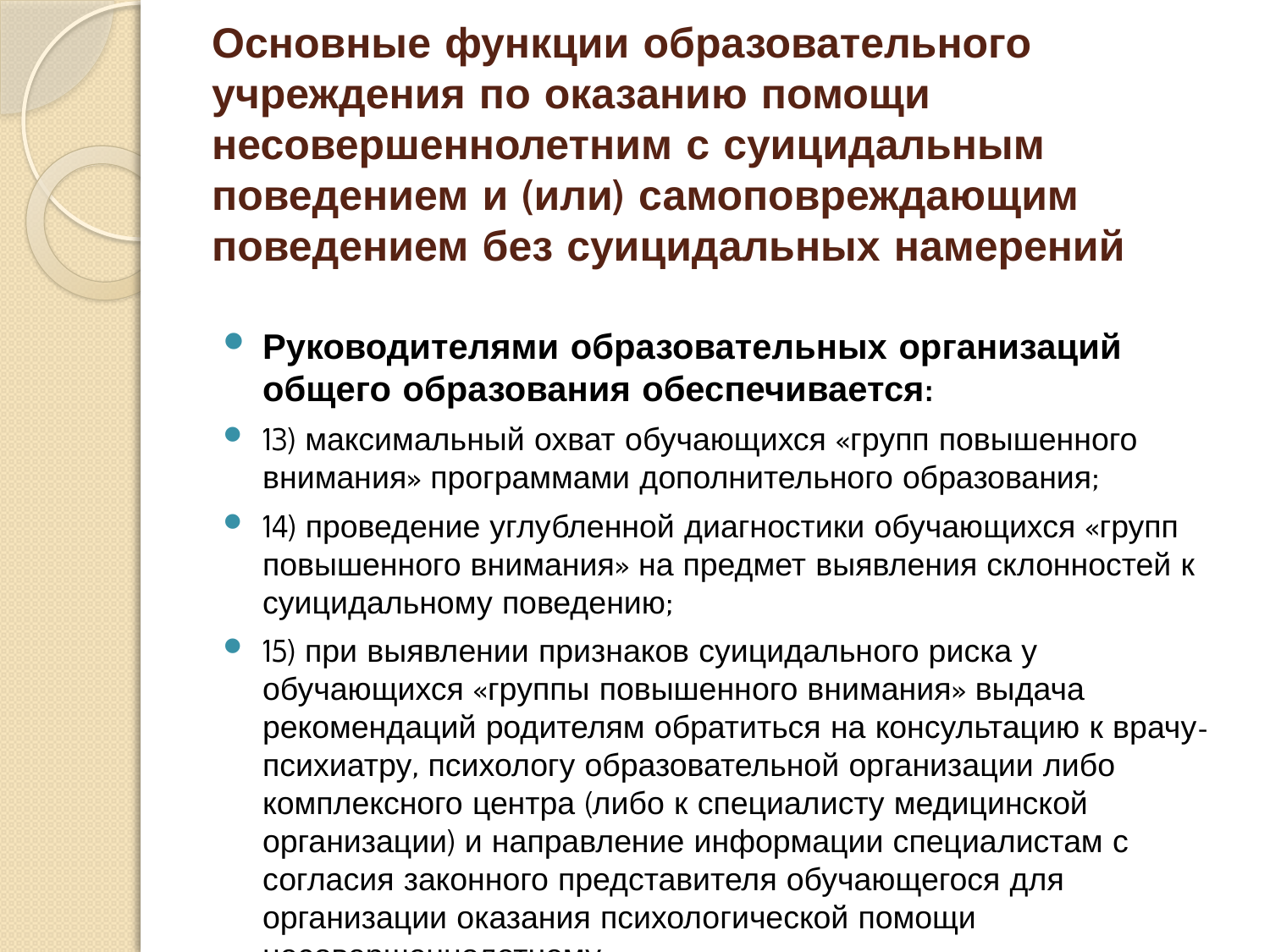

# Основные функции образовательного учреждения по оказанию помощи несовершеннолетним с суицидальным поведением и (или) самоповреждающим поведением без суицидальных намерений
Руководителями образовательных организаций общего образования обеспечивается:
13) максимальный охват обучающихся «групп повышенного внимания» программами дополнительного образования;
14) проведение углубленной диагностики обучающихся «групп повышенного внимания» на предмет выявления склонностей к суицидальному поведению;
15) при выявлении признаков суицидального риска у обучающихся «группы повышенного внимания» выдача рекомендаций родителям обратиться на консультацию к врачу-психиатру, психологу образовательной организации либо комплексного центра (либо к специалисту медицинской организации) и направление информации специалистам с согласия законного представителя обучающегося для организации оказания психологической помощи несовершеннолетнему;